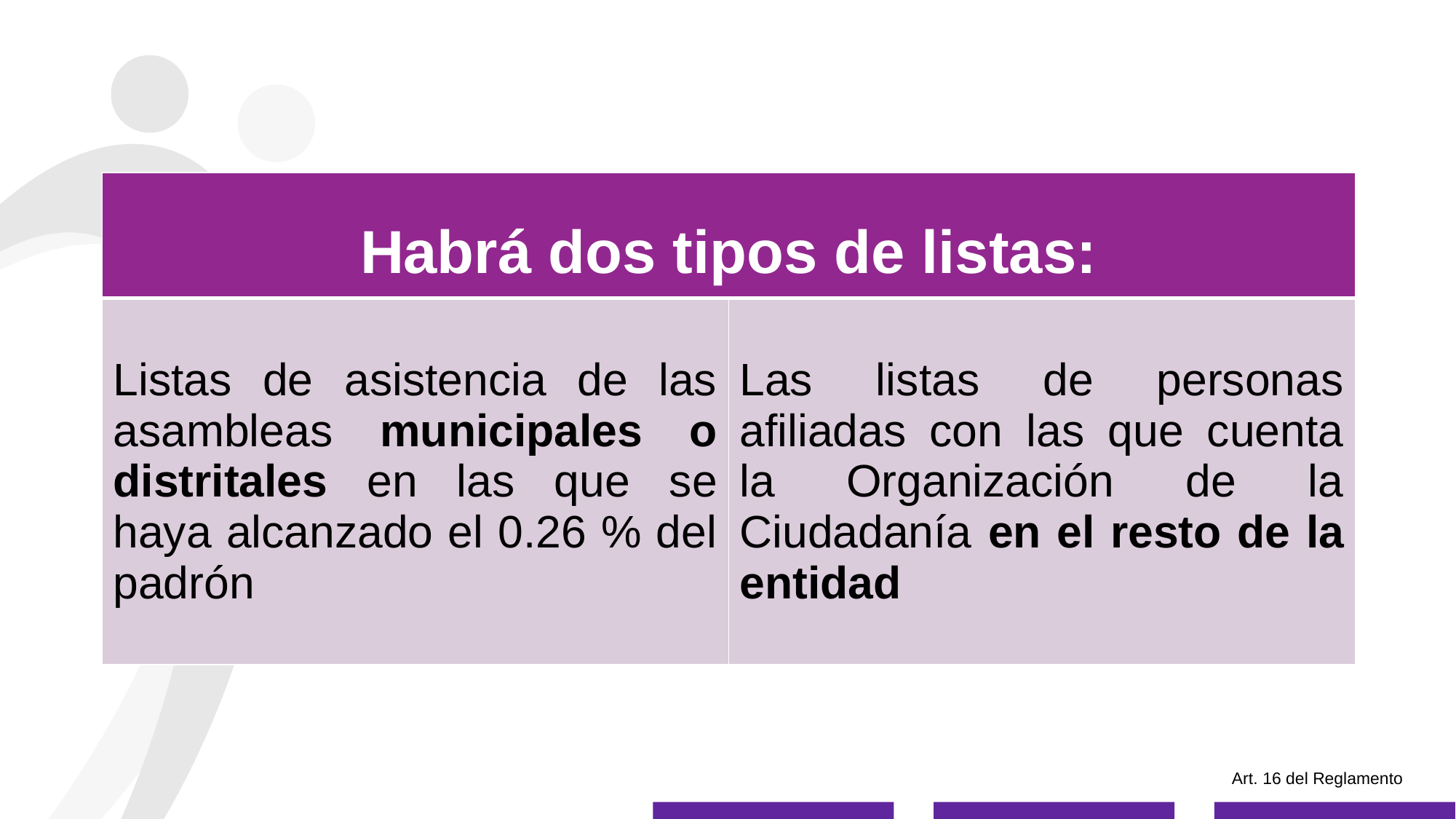

| Habrá dos tipos de listas: |  |
| --- | --- |
| Listas de asistencia de las asambleas municipales o distritales en las que se haya alcanzado el 0.26 % del padrón | Las listas de personas afiliadas con las que cuenta la Organización de la Ciudadanía en el resto de la entidad |
Art. 16 del Reglamento